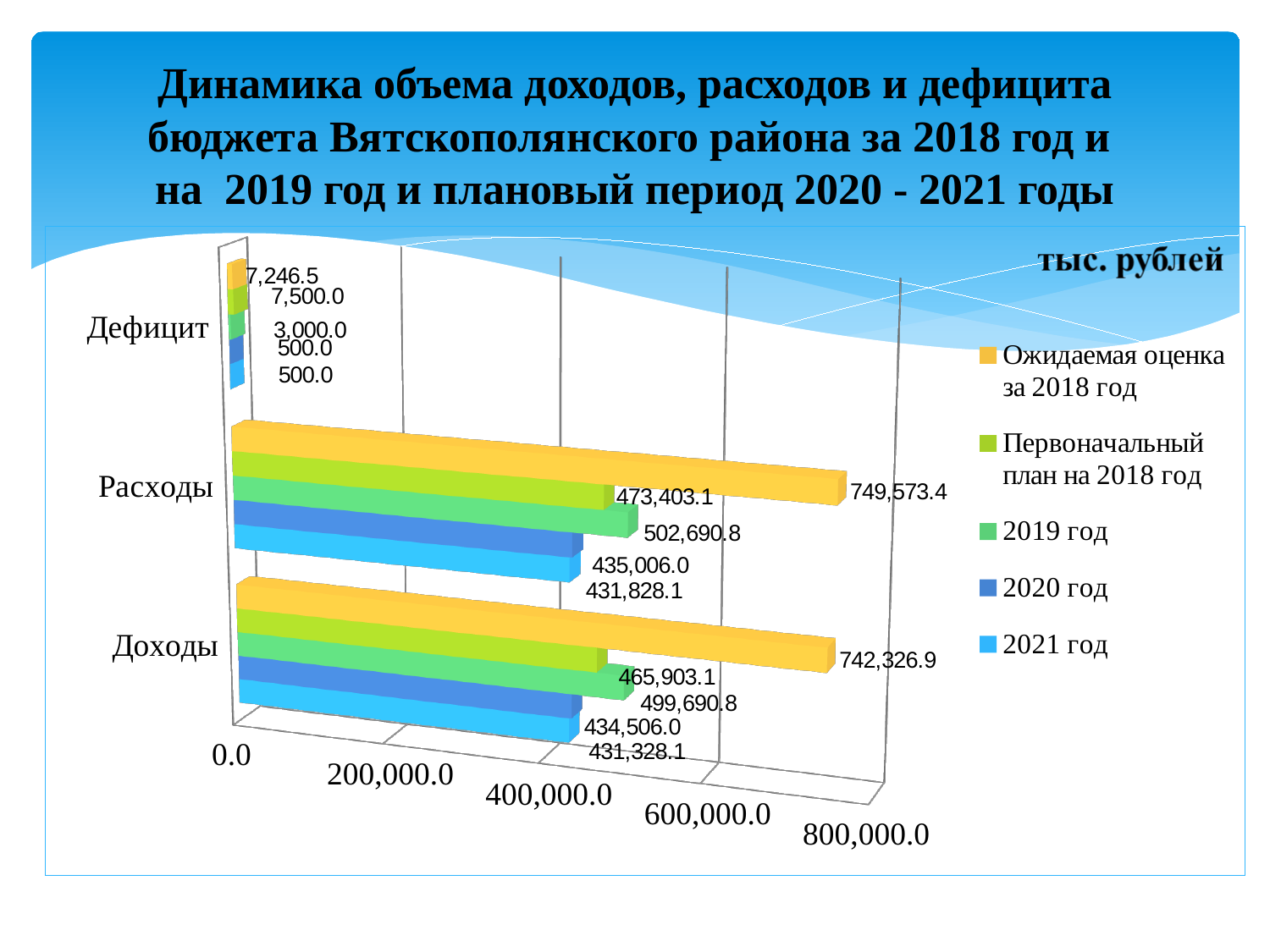

# Динамика объема доходов, расходов и дефицита бюджета Вятскополянского района за 2018 год и на  2019 год и плановый период 2020 - 2021 годы

[unsupported chart]